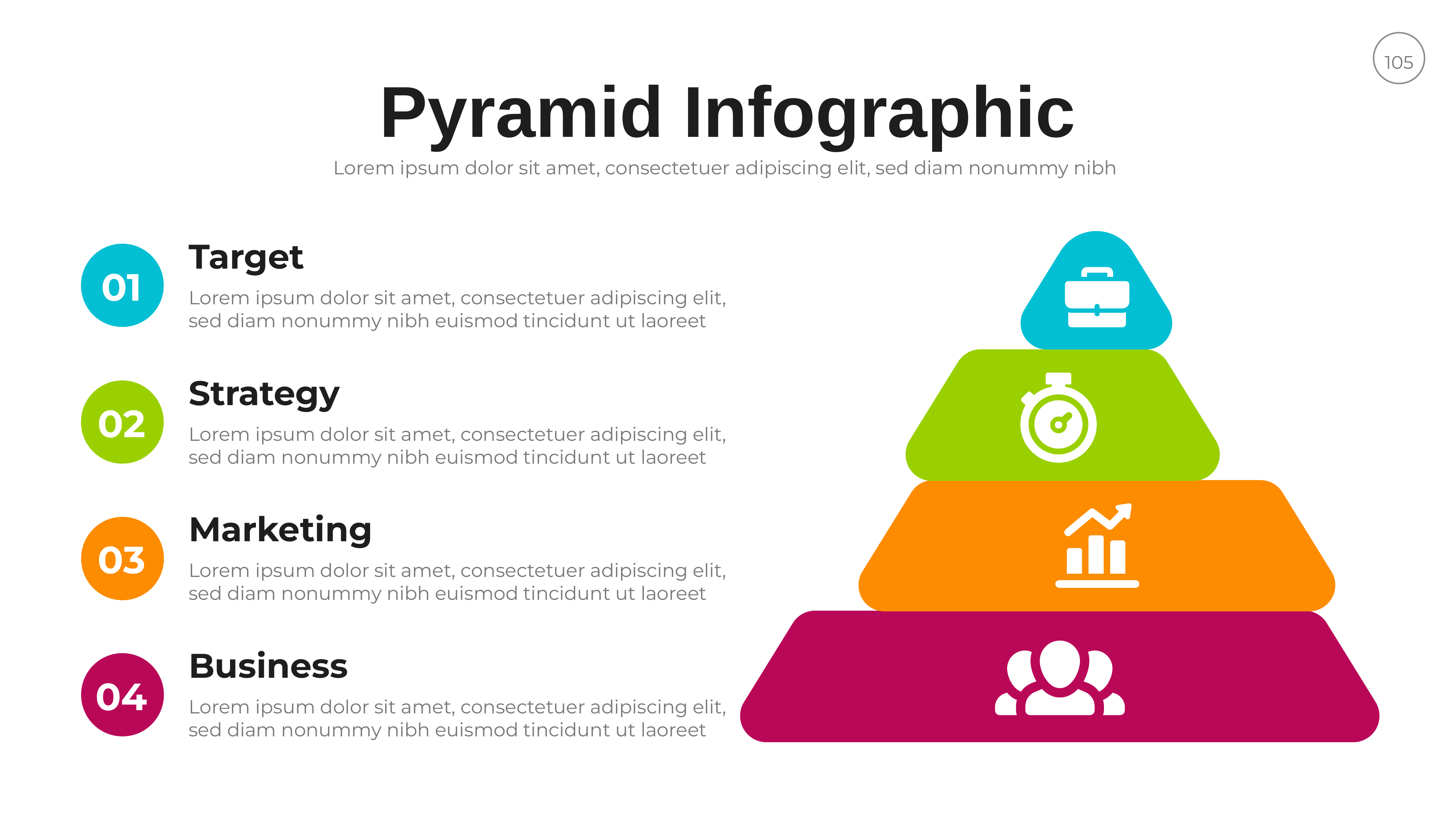

Pyramid Infographic
Lorem ipsum dolor sit amet, consectetuer adipiscing elit, sed diam nonummy nibh

Target

01

Lorem ipsum dolor sit amet, consectetuer adipiscing elit, sed diam nonummy nibh euismod tincidunt ut laoreet

Strategy

02
Lorem ipsum dolor sit amet, consectetuer adipiscing elit, sed diam nonummy nibh euismod tincidunt ut laoreet

Marketing

03
Lorem ipsum dolor sit amet, consectetuer adipiscing elit, sed diam nonummy nibh euismod tincidunt ut laoreet

Business

04
Lorem ipsum dolor sit amet, consectetuer adipiscing elit, sed diam nonummy nibh euismod tincidunt ut laoreet